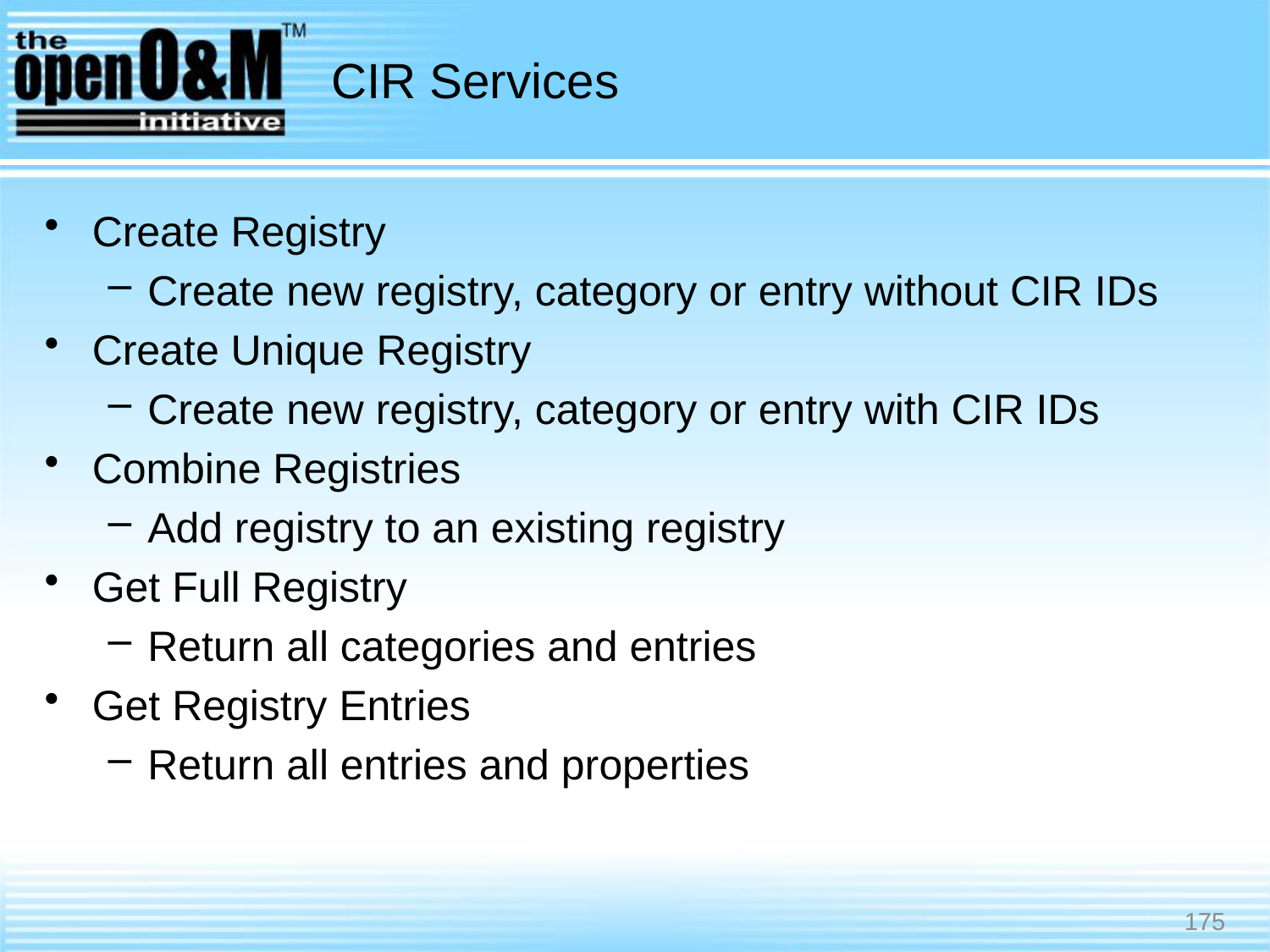

# CIR Services
Create Registry
Create new registry, category or entry without CIR IDs
Create Unique Registry
Create new registry, category or entry with CIR IDs
Combine Registries
Add registry to an existing registry
Get Full Registry
Return all categories and entries
Get Registry Entries
Return all entries and properties
175